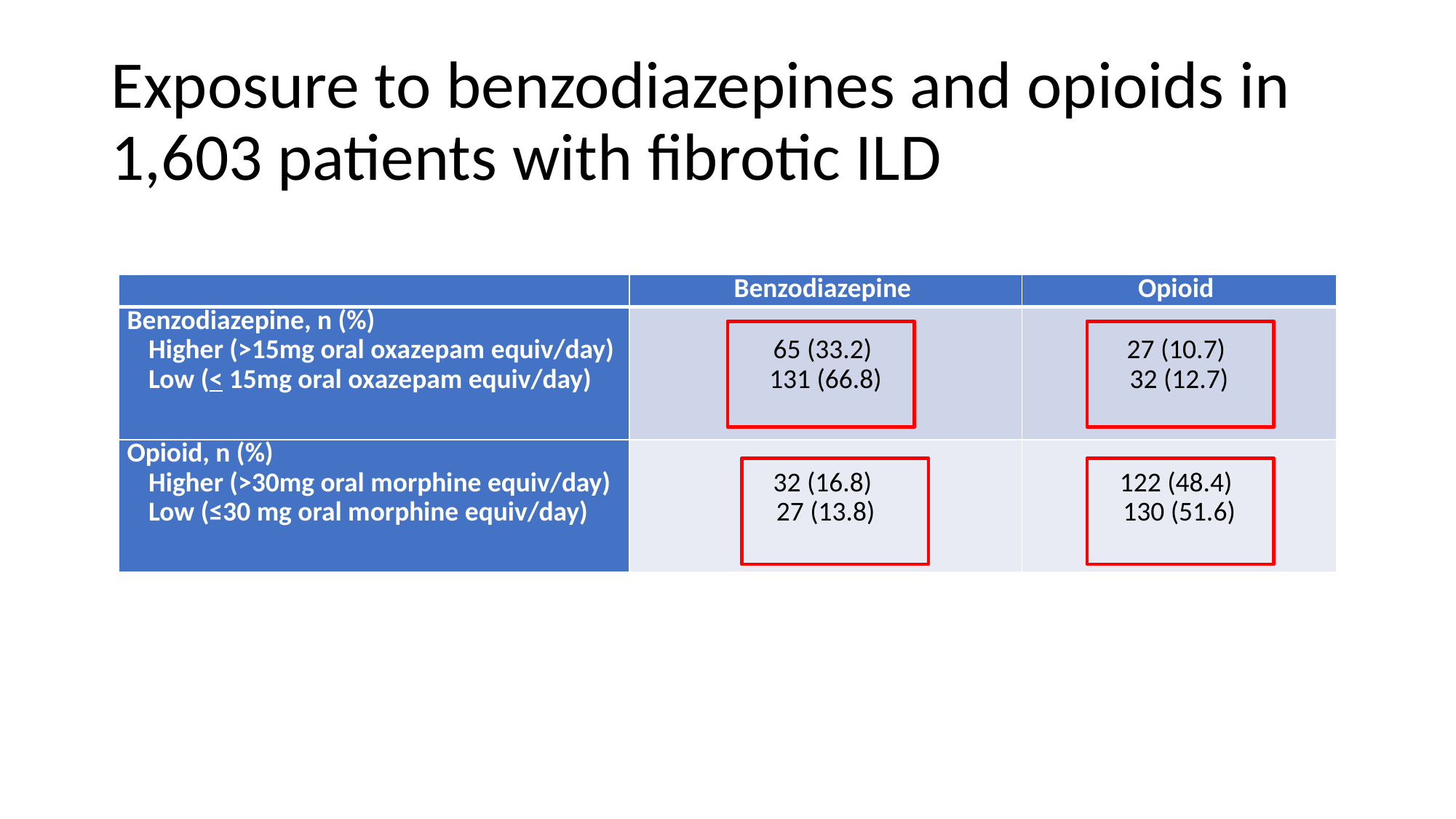

# Exposure to benzodiazepines and opioids in 1,603 patients with fibrotic ILD
|  | Benzodiazepine | Opioid |
| --- | --- | --- |
| Benzodiazepine, n (%) Higher (>15mg oral oxazepam equiv/day) Low (< 15mg oral oxazepam equiv/day) | 65 (33.2)  131 (66.8) | 27 (10.7)  32 (12.7) |
| Opioid, n (%) Higher (>30mg oral morphine equiv/day) Low (≤30 mg oral morphine equiv/day) | 32 (16.8)  27 (13.8) | 122 (48.4)  130 (51.6) |